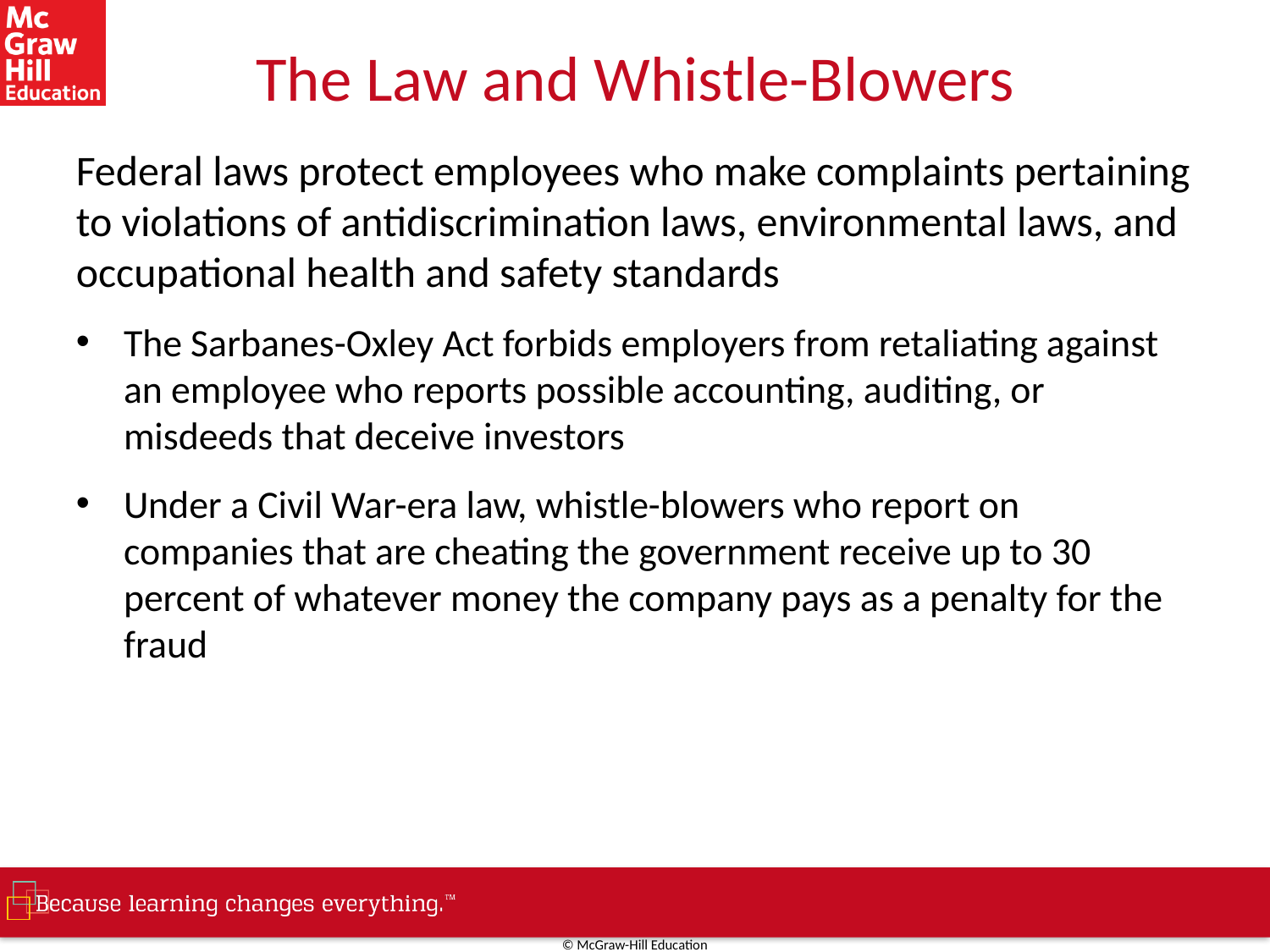

# The Law and Whistle-Blowers
Federal laws protect employees who make complaints pertaining to violations of antidiscrimination laws, environmental laws, and occupational health and safety standards
The Sarbanes-Oxley Act forbids employers from retaliating against an employee who reports possible accounting, auditing, or misdeeds that deceive investors
Under a Civil War-era law, whistle-blowers who report on companies that are cheating the government receive up to 30 percent of whatever money the company pays as a penalty for the fraud